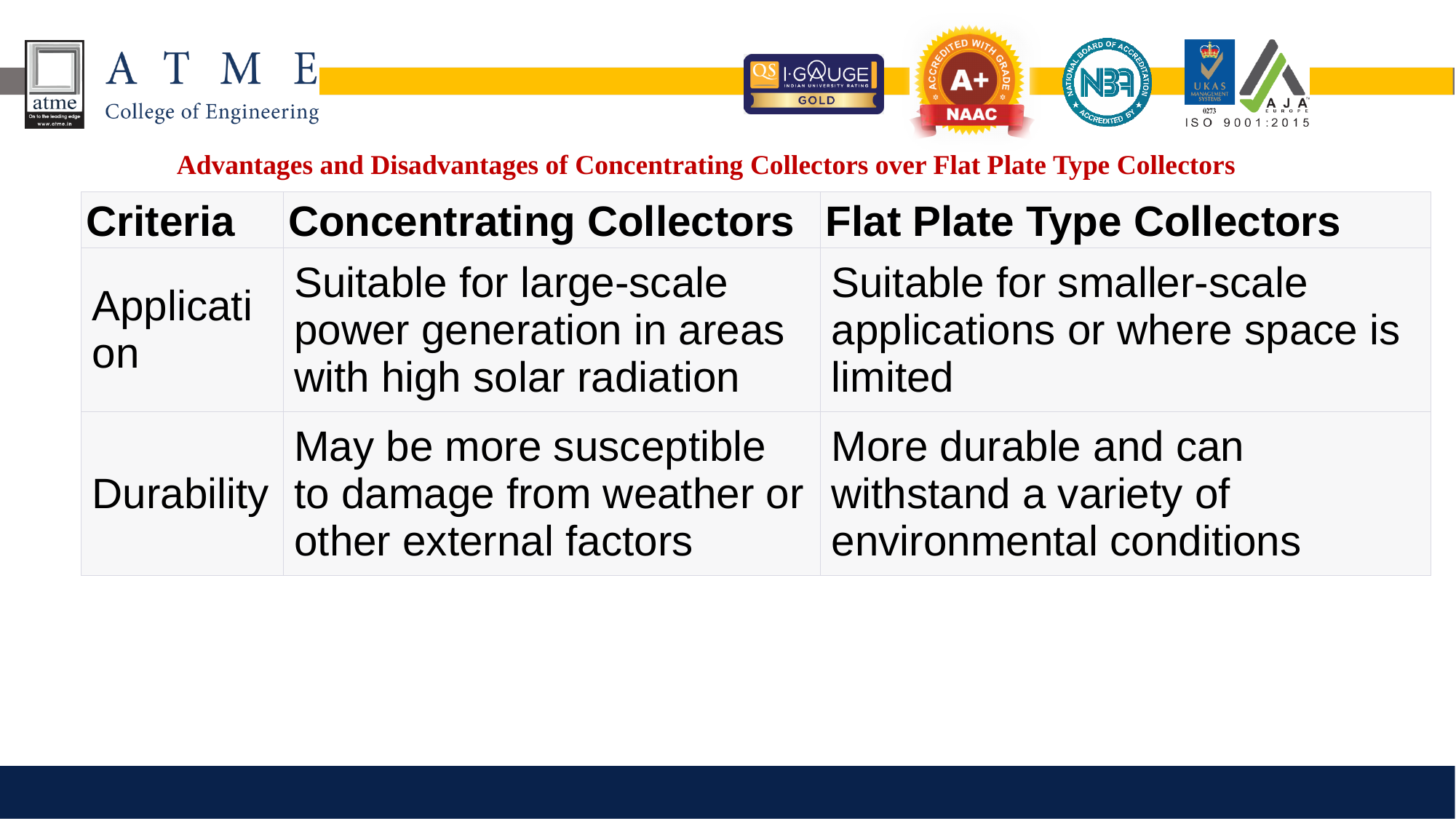

Advantages and Disadvantages of Concentrating Collectors over Flat Plate Type Collectors
| Criteria | Concentrating Collectors | Flat Plate Type Collectors |
| --- | --- | --- |
| Application | Suitable for large-scale power generation in areas with high solar radiation | Suitable for smaller-scale applications or where space is limited |
| Durability | May be more susceptible to damage from weather or other external factors | More durable and can withstand a variety of environmental conditions |